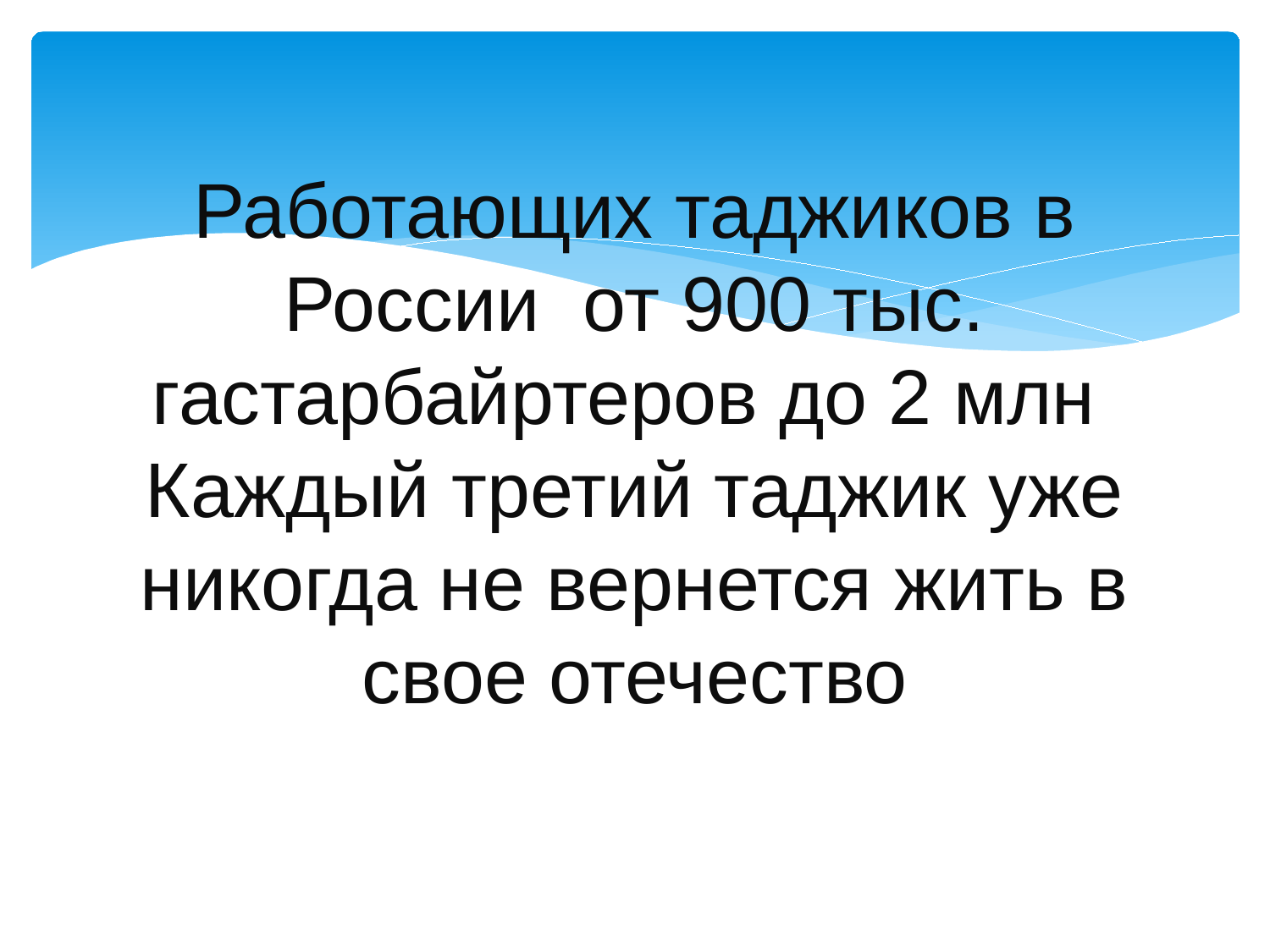

# Работающих таджиков в России  от 900 тыс. гастарбайртеров до 2 млн Каждый третий таджик уже никогда не вернется жить в свое отечество